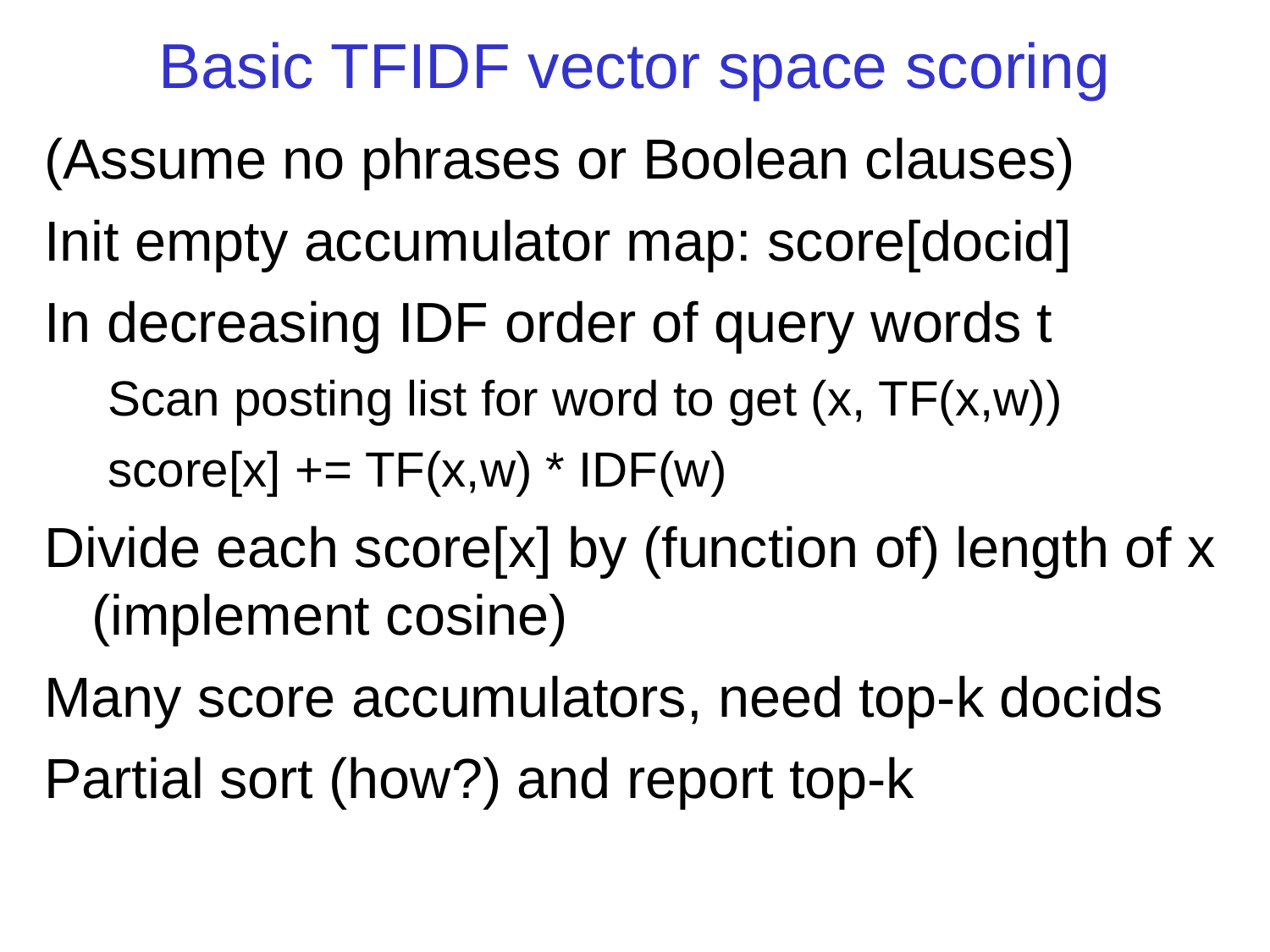

Basic TFIDF vector space scoring
(Assume no phrases or Boolean clauses)
Init empty accumulator map: score[docid]
In decreasing IDF order of query words t
Scan posting list for word to get (x, TF(x,w))
score[x] += TF(x,w) * IDF(w)
Divide each score[x] by (function of) length of x (implement cosine)
Many score accumulators, need top-k docids
Partial sort (how?) and report top-k